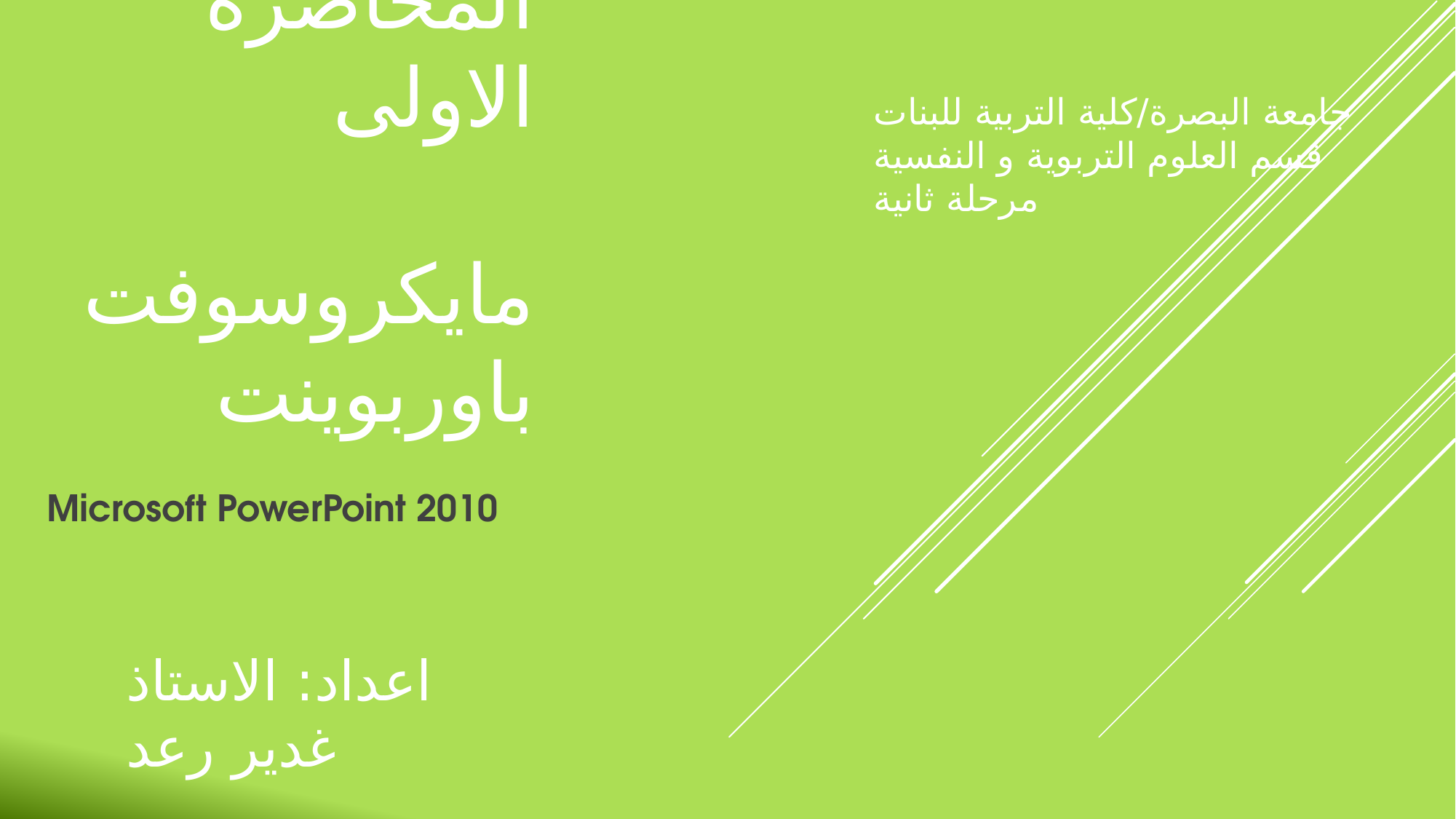

جامعة البصرة/كلية التربية للبنات
قسم العلوم التربوية و النفسية
مرحلة ثانية
# المحاضرة الاولى مايكروسوفت باوربوينت
Microsoft PowerPoint 2010

اعداد: الاستاذ غدير رعد